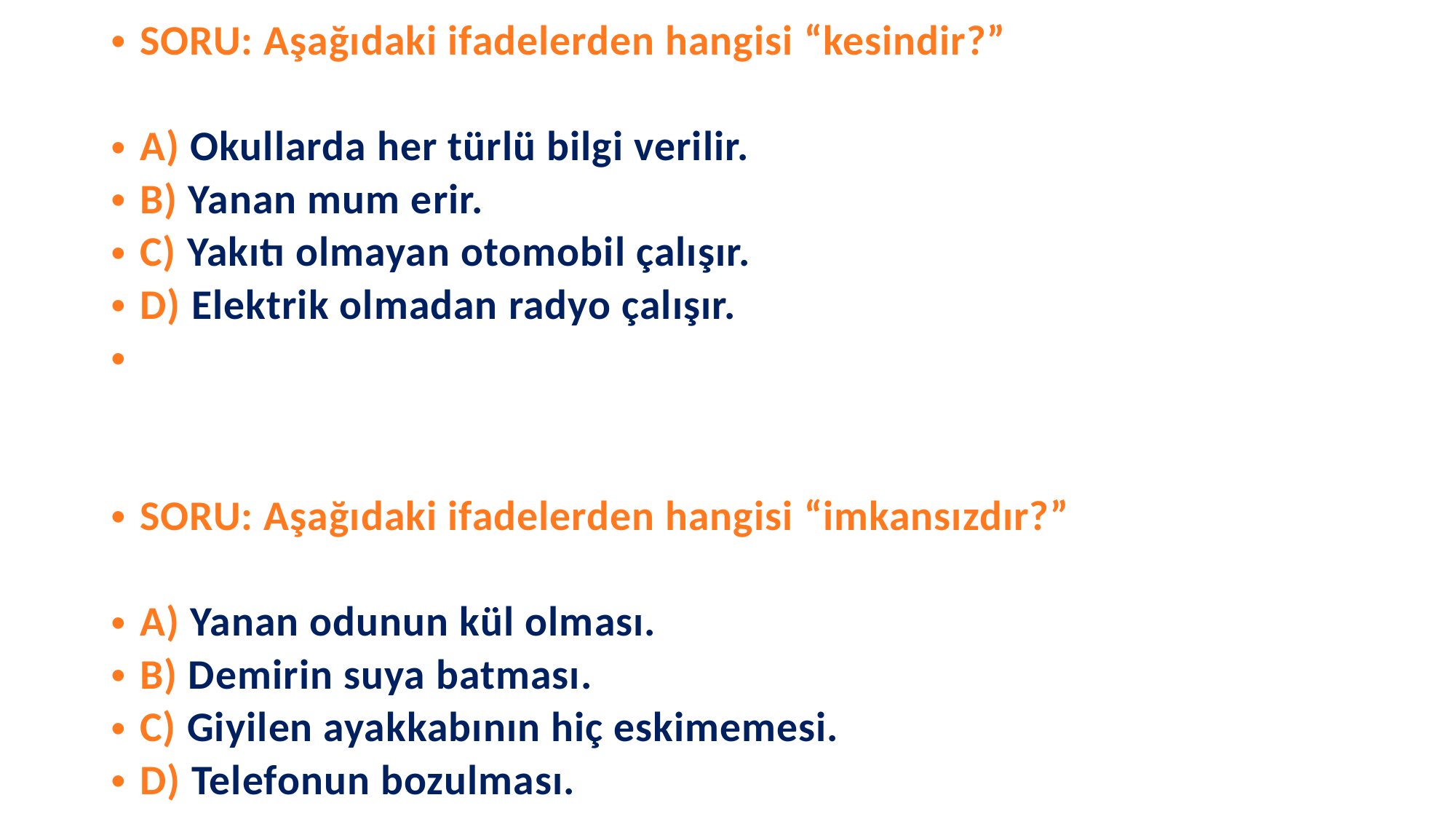

SORU: Aşağıdaki ifadelerden hangisi “kesindir?”

A) Okullarda her türlü bilgi verilir.
B) Yanan mum erir.
C) Yakıtı olmayan otomobil çalışır.
D) Elektrik olmadan radyo çalışır.

SORU: Aşağıdaki ifadelerden hangisi “imkansızdır?”

A) Yanan odunun kül olması.
B) Demirin suya batması.
C) Giyilen ayakkabının hiç eskimemesi.
D) Telefonun bozulması.